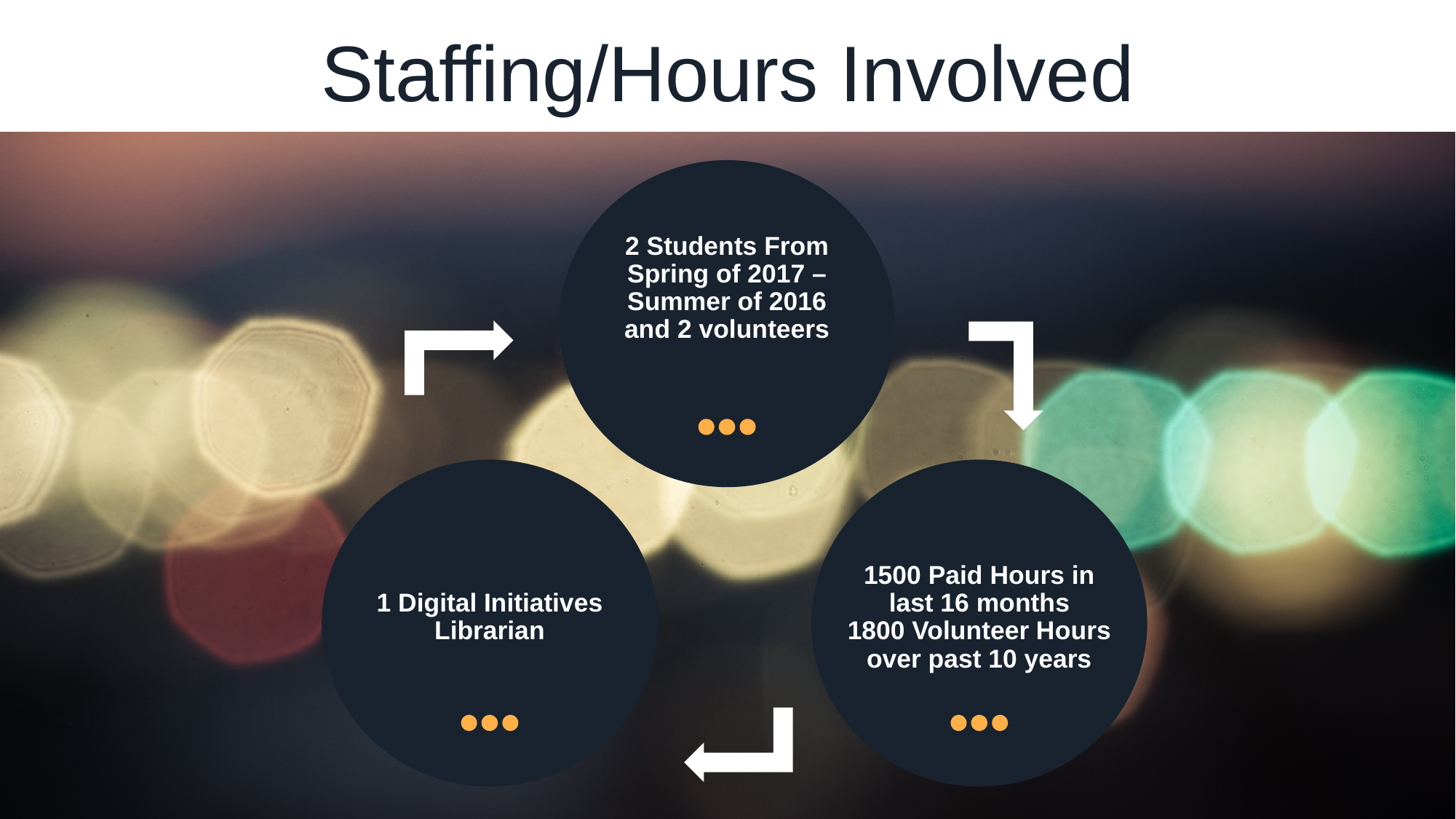

# Staffing/Hours Involved
2 Students From Spring of 2017 – Summer of 2016
and 2 volunteers
1 Digital Initiatives Librarian
1500 Paid Hours in last 16 months
1800 Volunteer Hours over past 10 years